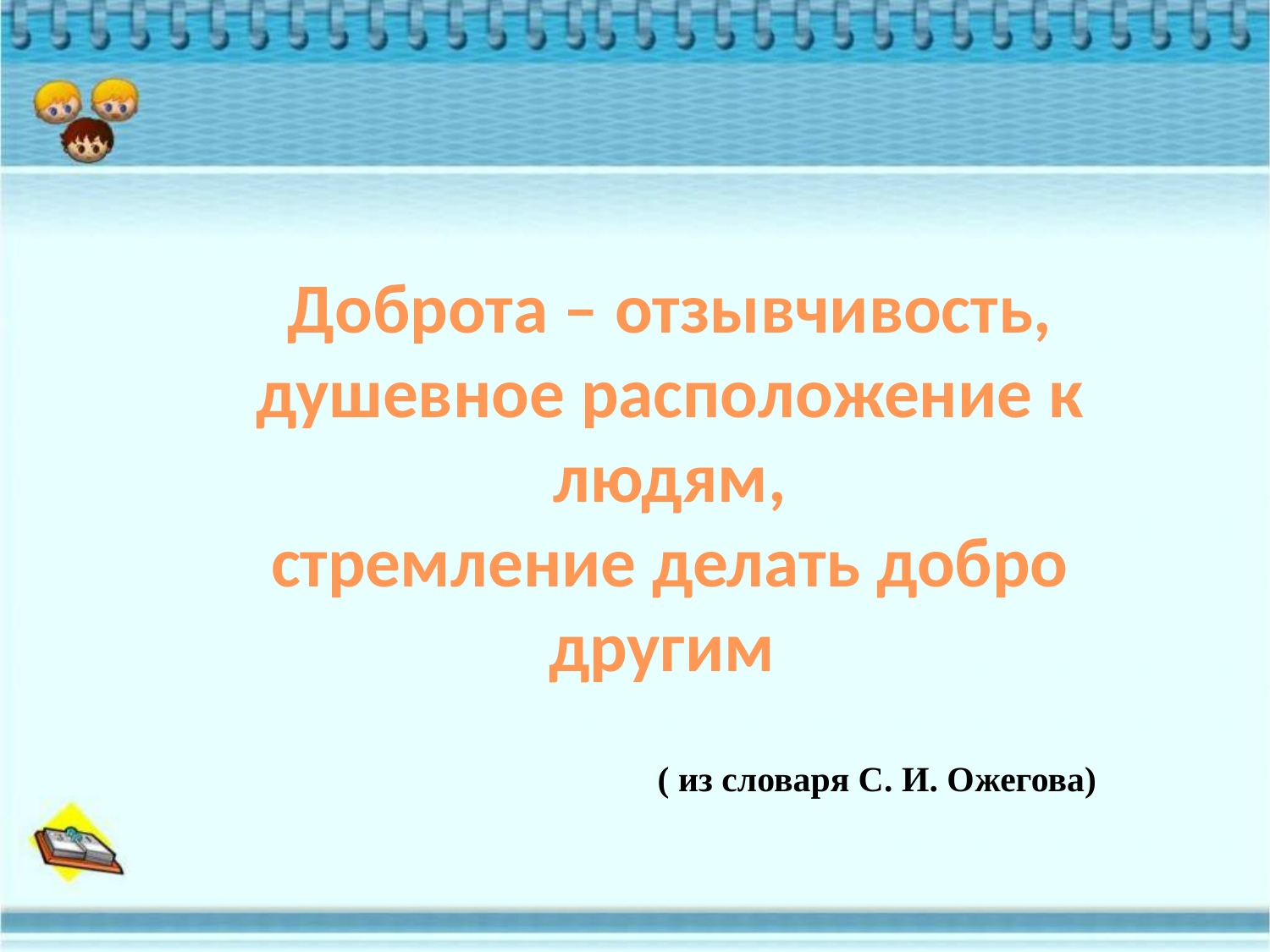

Доброта – отзывчивость,
душевное расположение к людям,
стремление делать добро другим
( из словаря С. И. Ожегова)